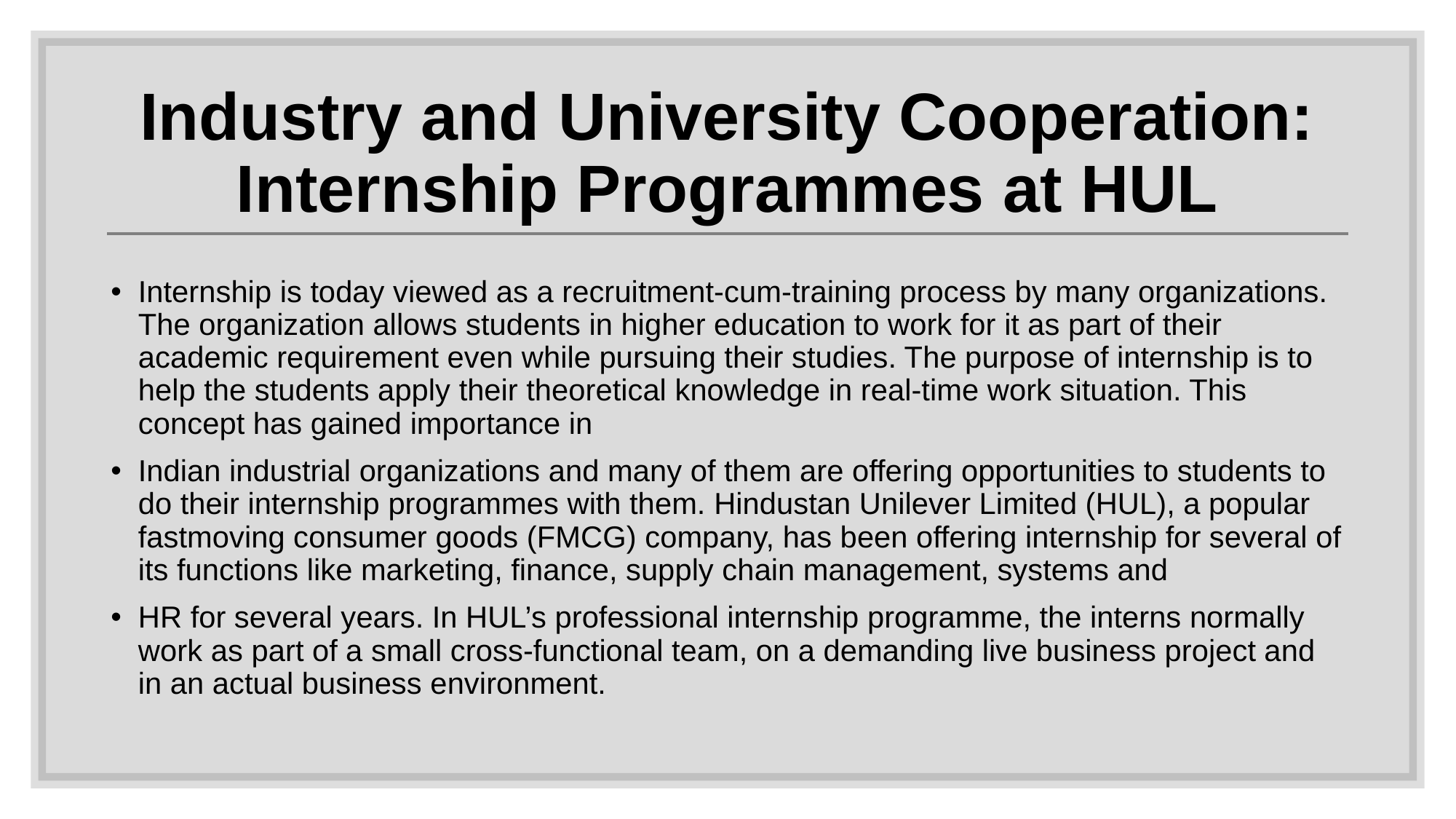

# Industry and University Cooperation: Internship Programmes at HUL
Internship is today viewed as a recruitment-cum-training process by many organizations. The organization allows students in higher education to work for it as part of their academic requirement even while pursuing their studies. The purpose of internship is to help the students apply their theoretical knowledge in real-time work situation. This concept has gained importance in
Indian industrial organizations and many of them are offering opportunities to students to do their internship programmes with them. Hindustan Unilever Limited (HUL), a popular fastmoving consumer goods (FMCG) company, has been offering internship for several of its functions like marketing, finance, supply chain management, systems and
HR for several years. In HUL’s professional internship programme, the interns normally work as part of a small cross-functional team, on a demanding live business project and in an actual business environment.